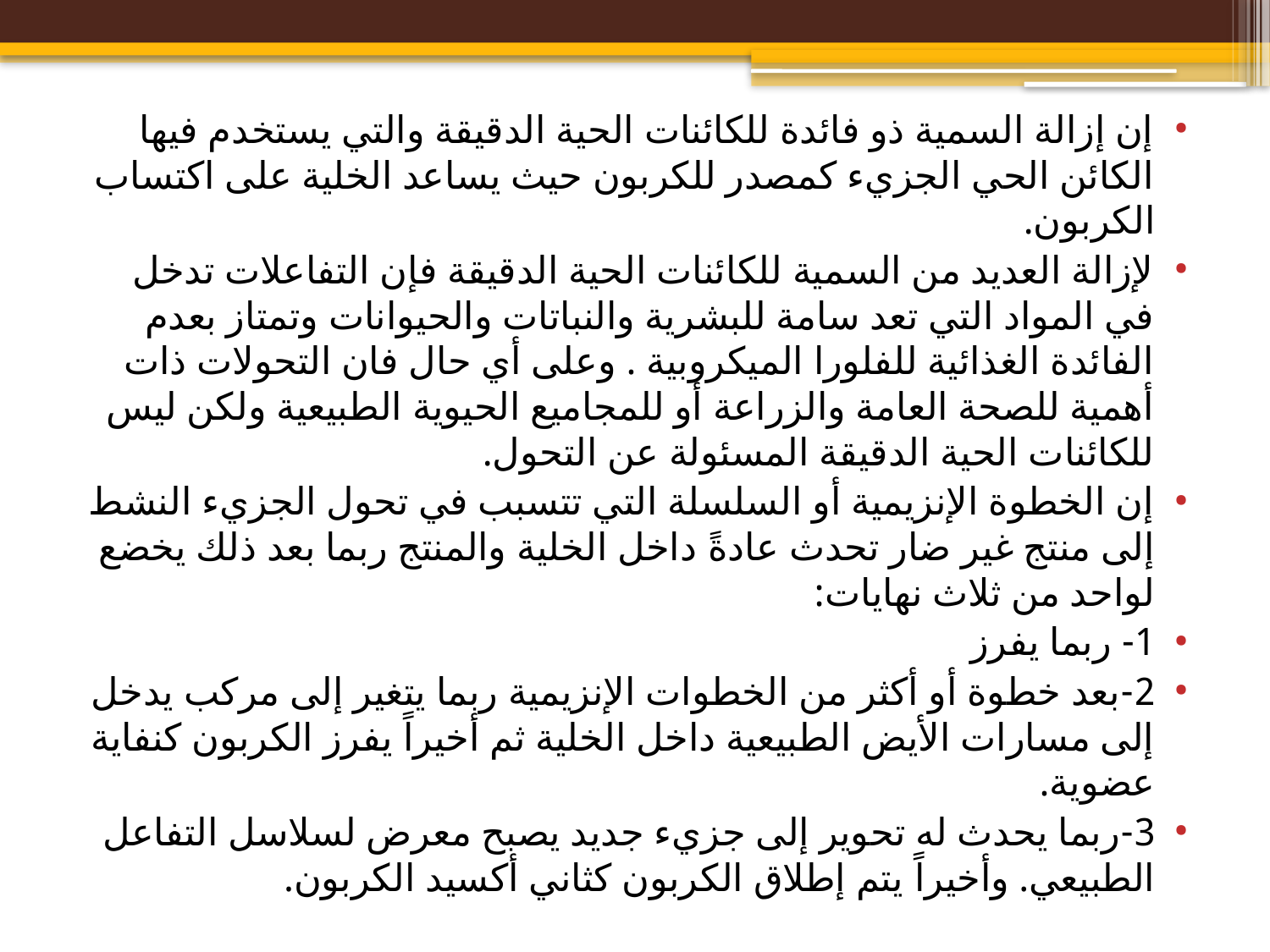

إن إزالة السمية ذو فائدة للكائنات الحية الدقيقة والتي يستخدم فيها الكائن الحي الجزيء كمصدر للكربون حيث يساعد الخلية على اكتساب الكربون.
لإزالة العديد من السمية للكائنات الحية الدقيقة فإن التفاعلات تدخل في المواد التي تعد سامة للبشرية والنباتات والحيوانات وتمتاز بعدم الفائدة الغذائية للفلورا الميكروبية . وعلى أي حال فان التحولات ذات أهمية للصحة العامة والزراعة أو للمجاميع الحيوية الطبيعية ولكن ليس للكائنات الحية الدقيقة المسئولة عن التحول.
إن الخطوة الإنزيمية أو السلسلة التي تتسبب في تحول الجزيء النشط إلى منتج غير ضار تحدث عادةً داخل الخلية والمنتج ربما بعد ذلك يخضع لواحد من ثلاث نهايات:
1- ربما يفرز
2-بعد خطوة أو أكثر من الخطوات الإنزيمية ربما يتغير إلى مركب يدخل إلى مسارات الأيض الطبيعية داخل الخلية ثم أخيراً يفرز الكربون كنفاية عضوية.
3-ربما يحدث له تحوير إلى جزيء جديد يصبح معرض لسلاسل التفاعل الطبيعي. وأخيراً يتم إطلاق الكربون كثاني أكسيد الكربون.